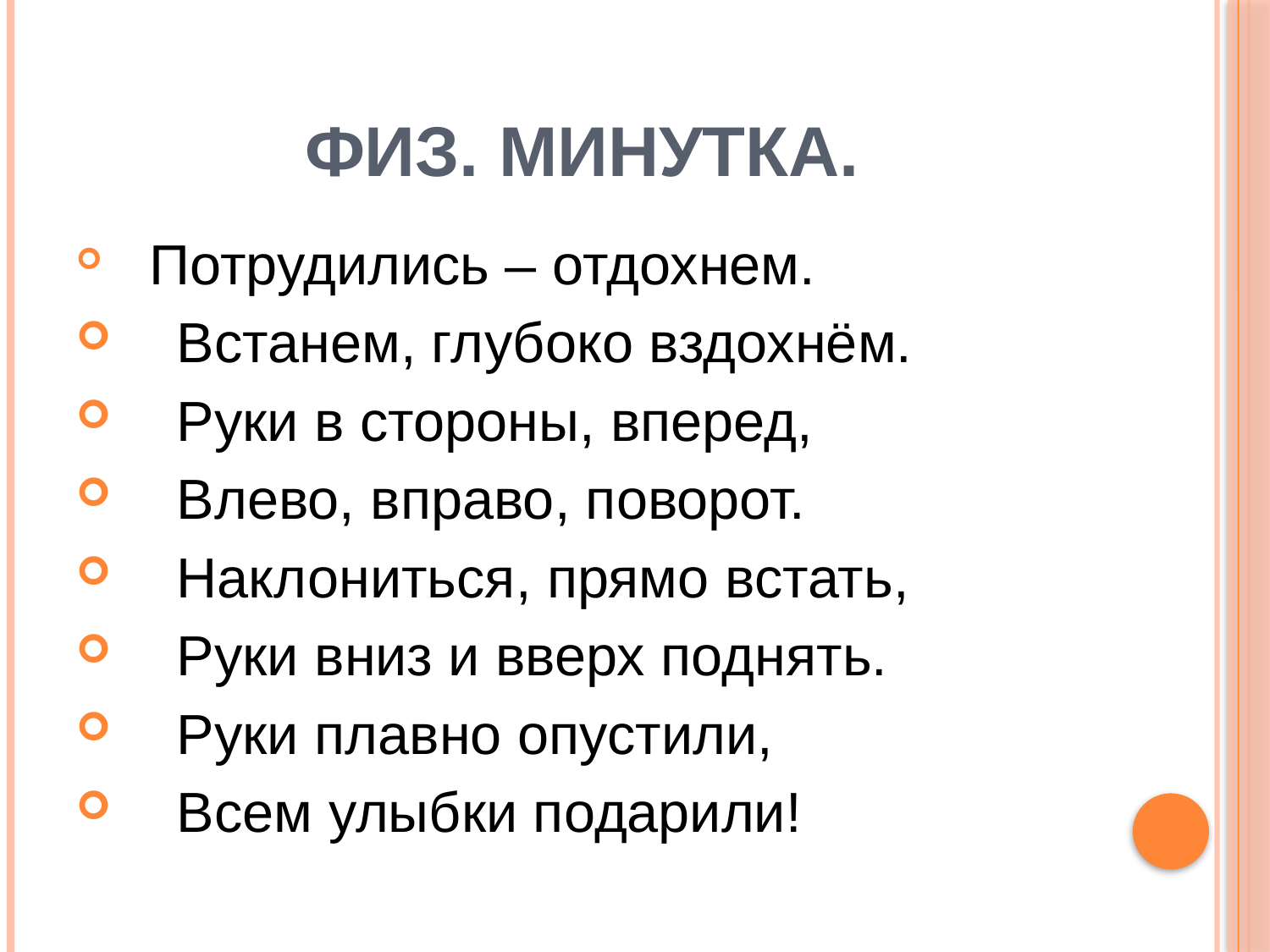

# Физ. Минутка.
   Потрудились – отдохнем.
    Встанем, глубоко вздохнём.
    Руки в стороны, вперед,
    Влево, вправо, поворот.
    Наклониться, прямо встать,
    Руки вниз и вверх поднять.
    Руки плавно опустили,
    Всем улыбки подарили!